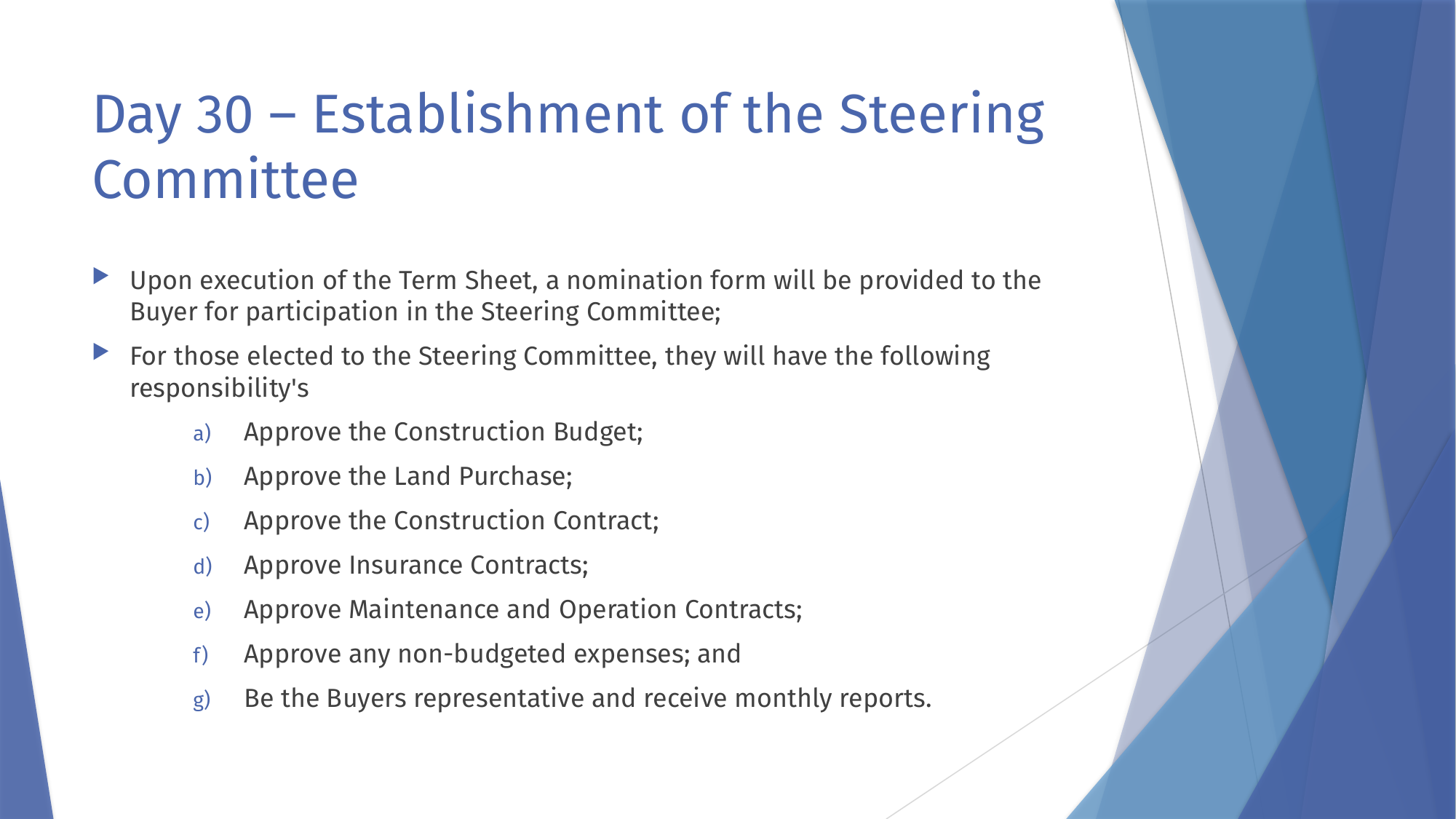

# Day 30 – Establishment of the Steering Committee
Upon execution of the Term Sheet, a nomination form will be provided to the Buyer for participation in the Steering Committee;
For those elected to the Steering Committee, they will have the following responsibility's
Approve the Construction Budget;
Approve the Land Purchase;
Approve the Construction Contract;
Approve Insurance Contracts;
Approve Maintenance and Operation Contracts;
Approve any non-budgeted expenses; and
Be the Buyers representative and receive monthly reports.